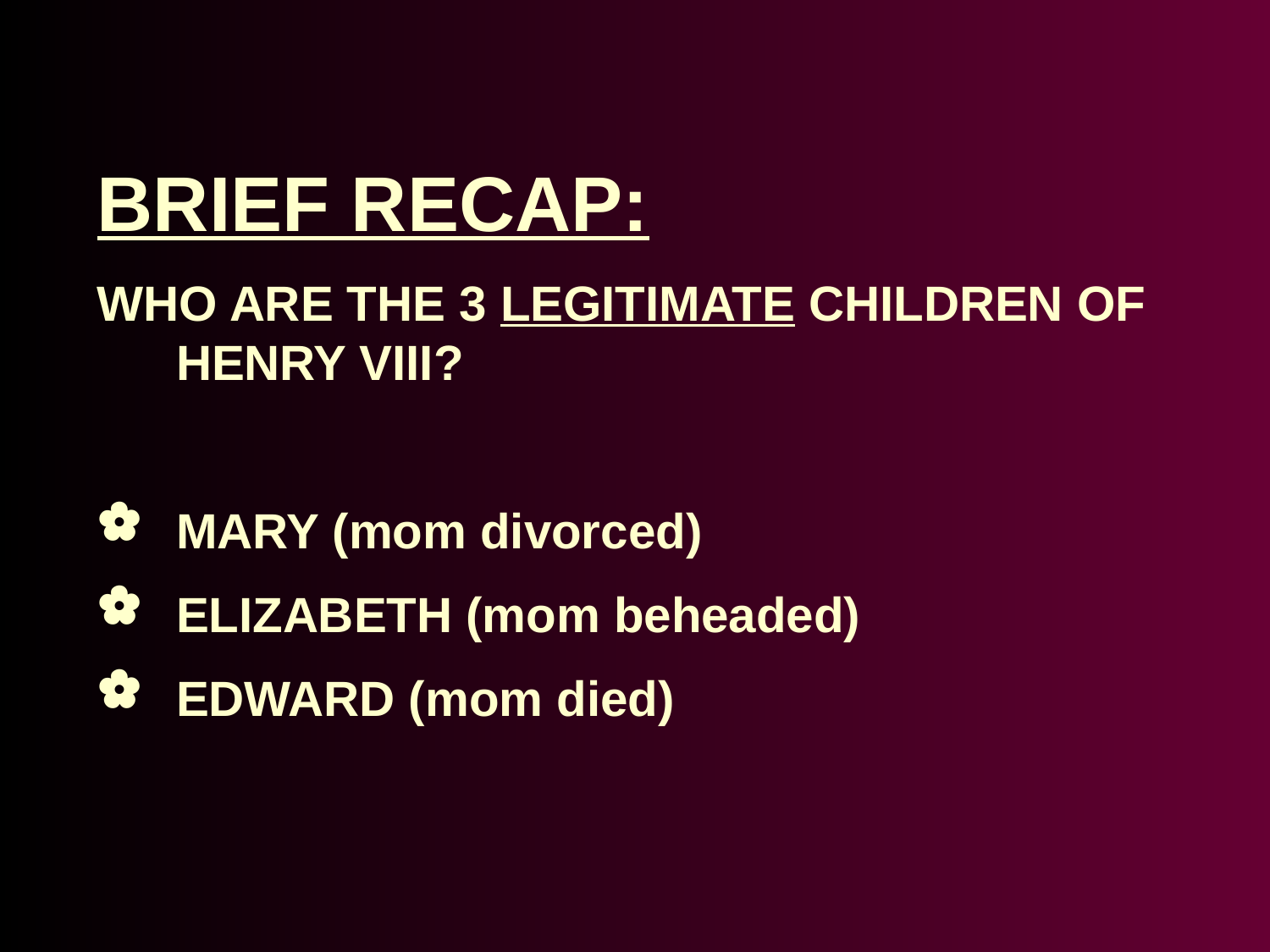

BRIEF RECAP:
WHO ARE THE 3 LEGITIMATE CHILDREN OF HENRY VIII?

MARY (mom divorced)
ELIZABETH (mom beheaded)
EDWARD (mom died)